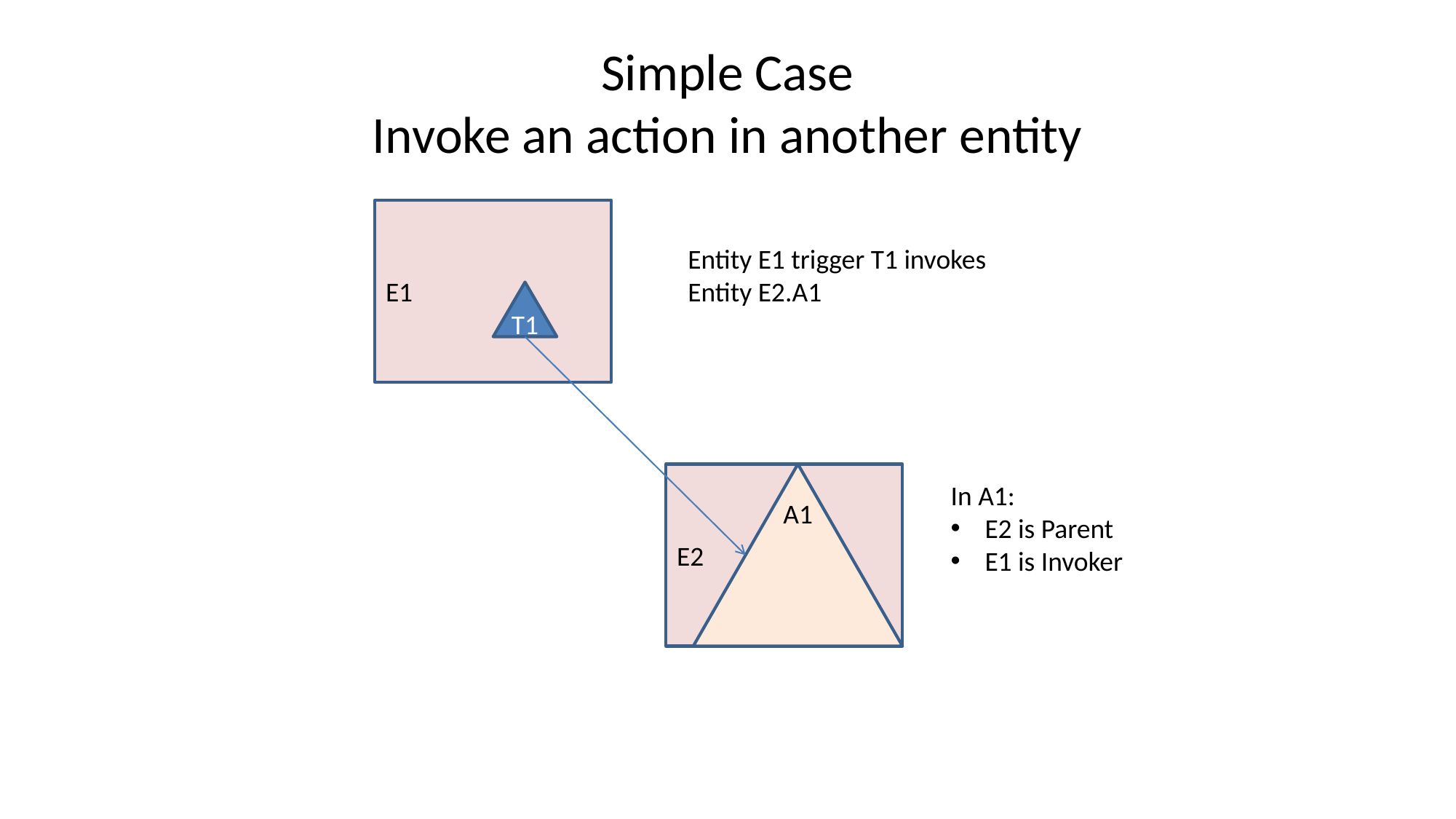

# Simple Case Invoke an action in another entity
E1
Entity E1 trigger T1 invokes
Entity E2.A1

T1
E2

In A1:
E2 is Parent
E1 is Invoker
A1